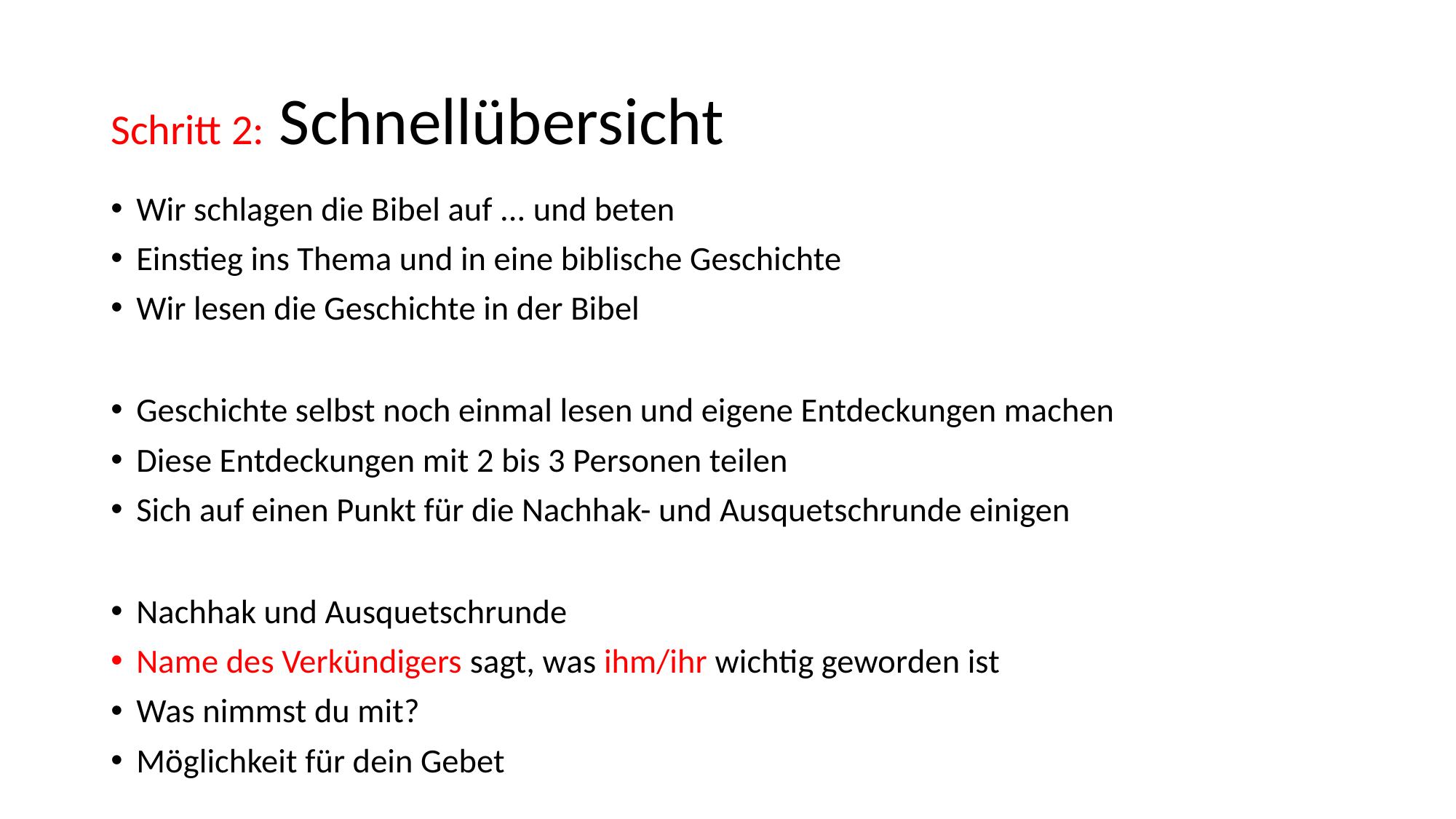

# Schritt 2: Schnellübersicht
Wir schlagen die Bibel auf ... und beten
Einstieg ins Thema und in eine biblische Geschichte
Wir lesen die Geschichte in der Bibel

Geschichte selbst noch einmal lesen und eigene Entdeckungen machen
Diese Entdeckungen mit 2 bis 3 Personen teilen
Sich auf einen Punkt für die Nachhak- und Ausquetschrunde einigen

Nachhak und Ausquetschrunde
Name des Verkündigers sagt, was ihm/ihr wichtig geworden ist
Was nimmst du mit?
Möglichkeit für dein Gebet